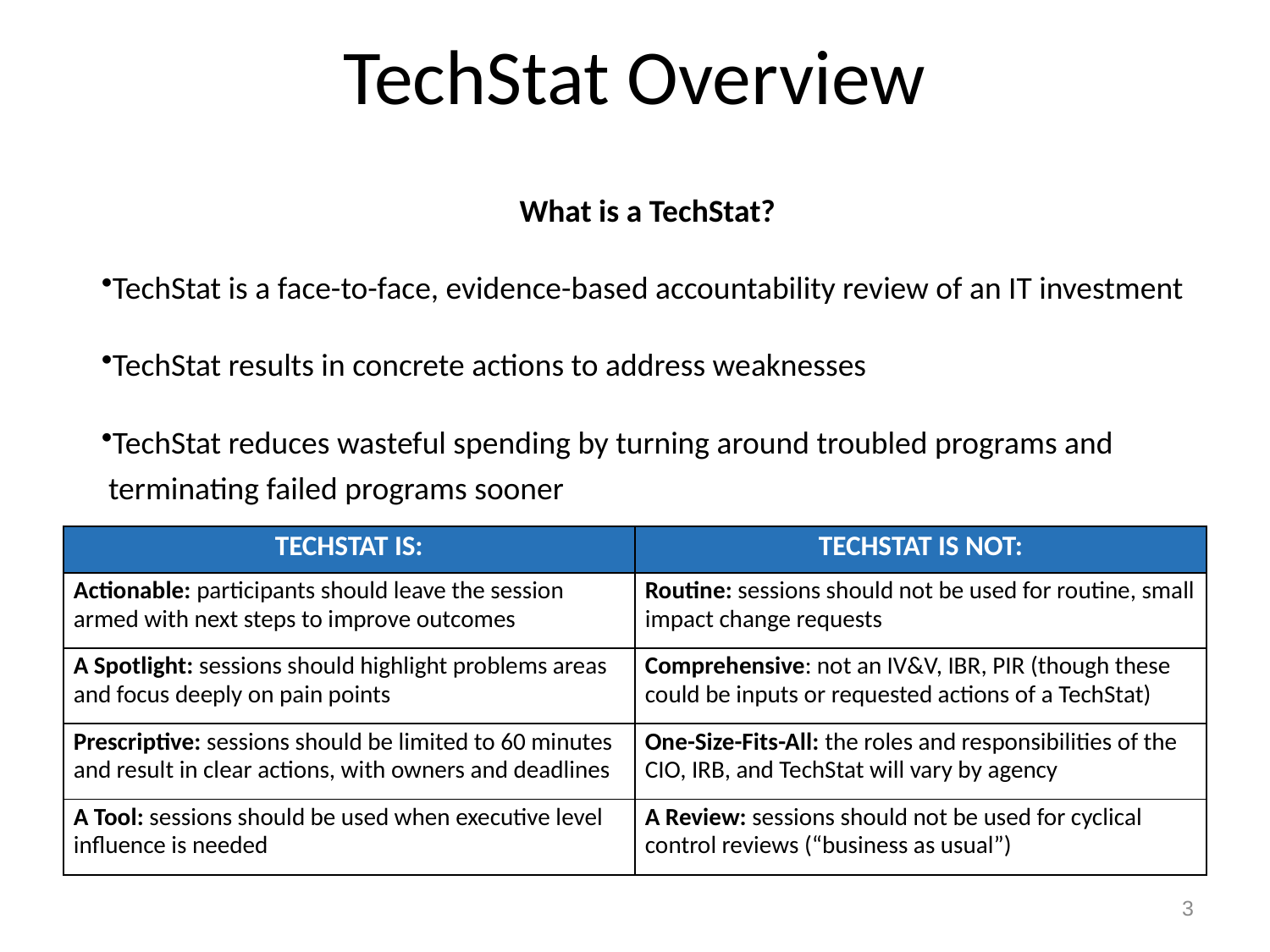

# TechStat Overview
What is a TechStat?
TechStat is a face-to-face, evidence-based accountability review of an IT investment
TechStat results in concrete actions to address weaknesses
TechStat reduces wasteful spending by turning around troubled programs and
 terminating failed programs sooner
| TechStat Is: | TechStat is Not: |
| --- | --- |
| Actionable: participants should leave the session armed with next steps to improve outcomes | Routine: sessions should not be used for routine, small impact change requests |
| A Spotlight: sessions should highlight problems areas and focus deeply on pain points | Comprehensive: not an IV&V, IBR, PIR (though these could be inputs or requested actions of a TechStat) |
| Prescriptive: sessions should be limited to 60 minutes and result in clear actions, with owners and deadlines | One-Size-Fits-All: the roles and responsibilities of the CIO, IRB, and TechStat will vary by agency |
| A Tool: sessions should be used when executive level influence is needed | A Review: sessions should not be used for cyclical control reviews (“business as usual”) |
3